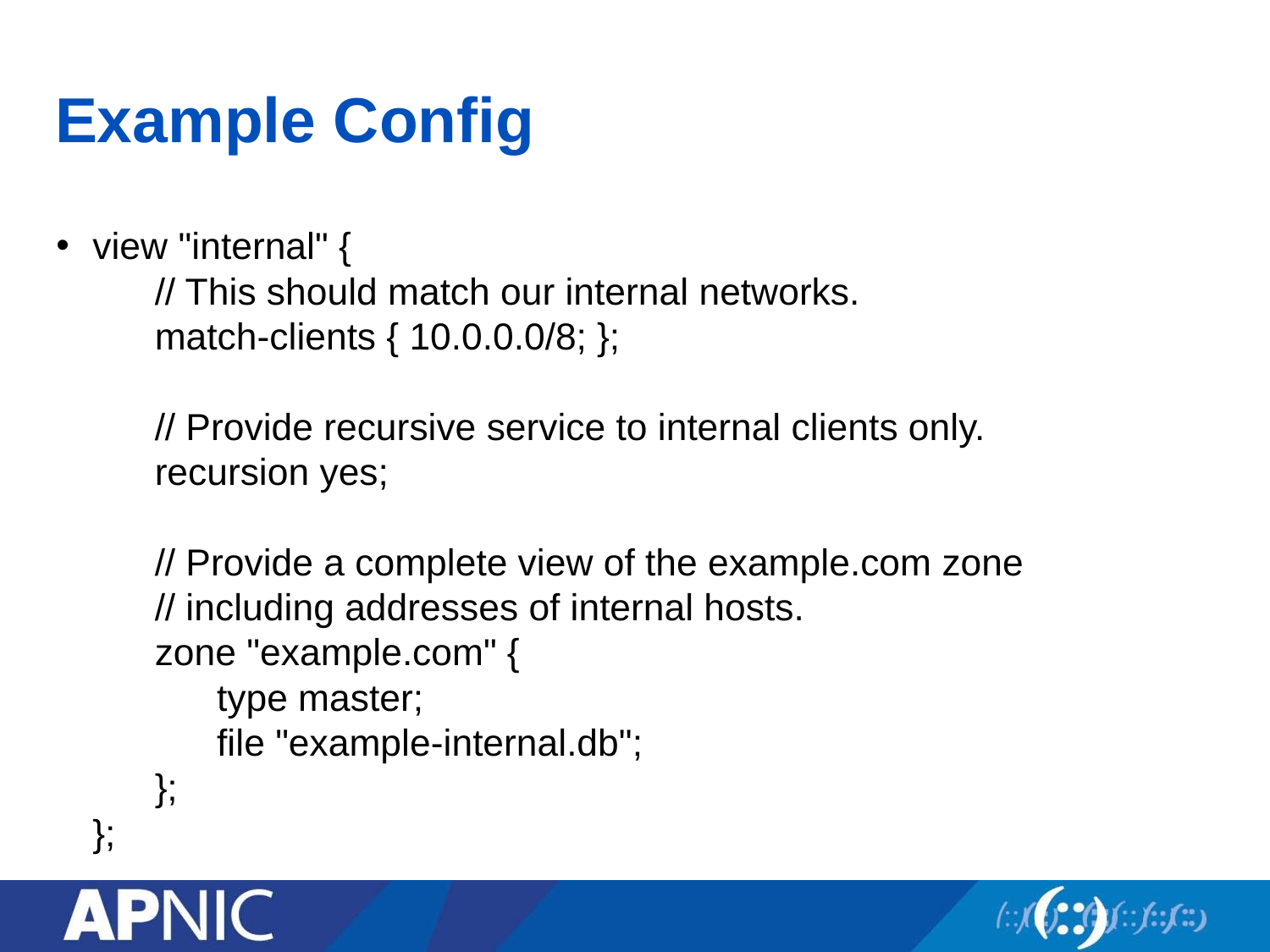

# Example Config
view "internal" {
      // This should match our internal networks.
      match-clients { 10.0.0.0/8; };
      // Provide recursive service to internal clients only.
      recursion yes;
      // Provide a complete view of the example.com zone
      // including addresses of internal hosts.
      zone "example.com" {
            type master;
            file "example-internal.db";
      };
};